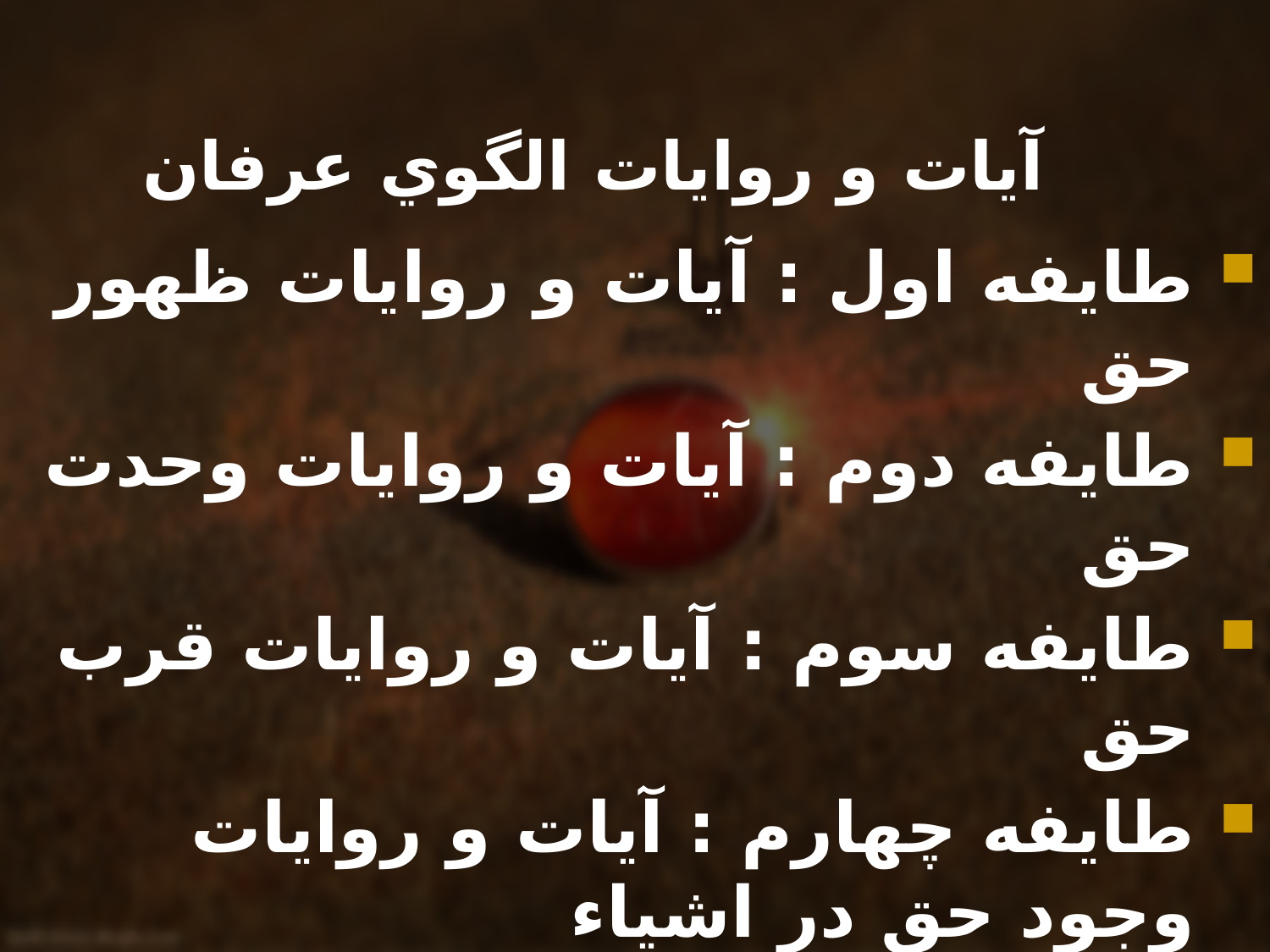

# آيات و روايات الگوي عرفان
طايفه اول : آيات و روايات ظهور حق
طايفه دوم : آيات و روايات وحدت حق
طايفه سوم : آيات و روايات قرب حق
طايفه چهارم : آيات و روايات وجود حق در اشياء
طايفه پنجم : آيات و روايات اسماء الهي
طايفه ششم : آيات و روايات توحيد افعالي